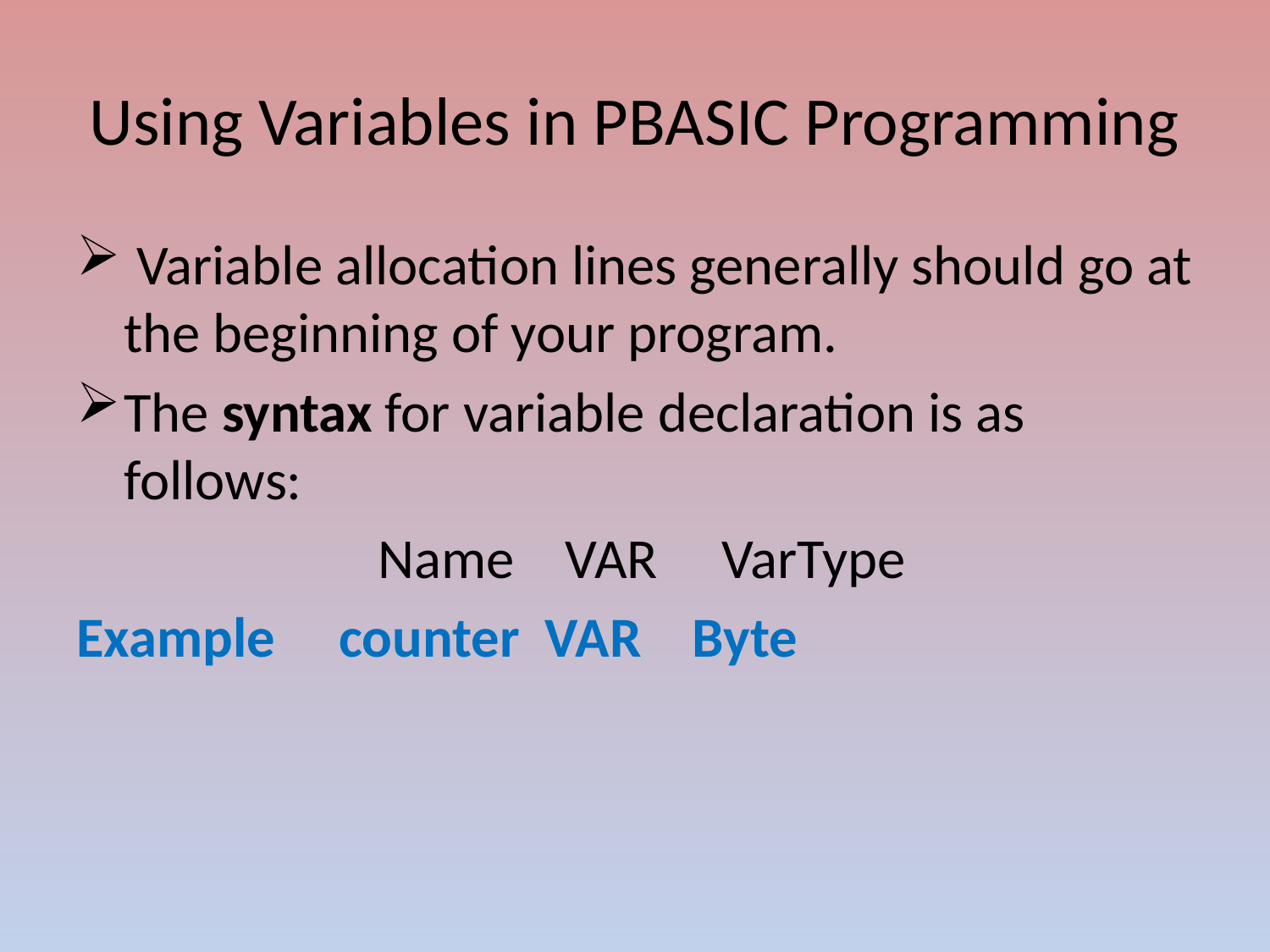

# Using Variables in PBASIC Programming
 Variable allocation lines generally should go at the beginning of your program.
The syntax for variable declaration is as follows:
			Name    VAR     VarType
Example     counter  VAR    Byte